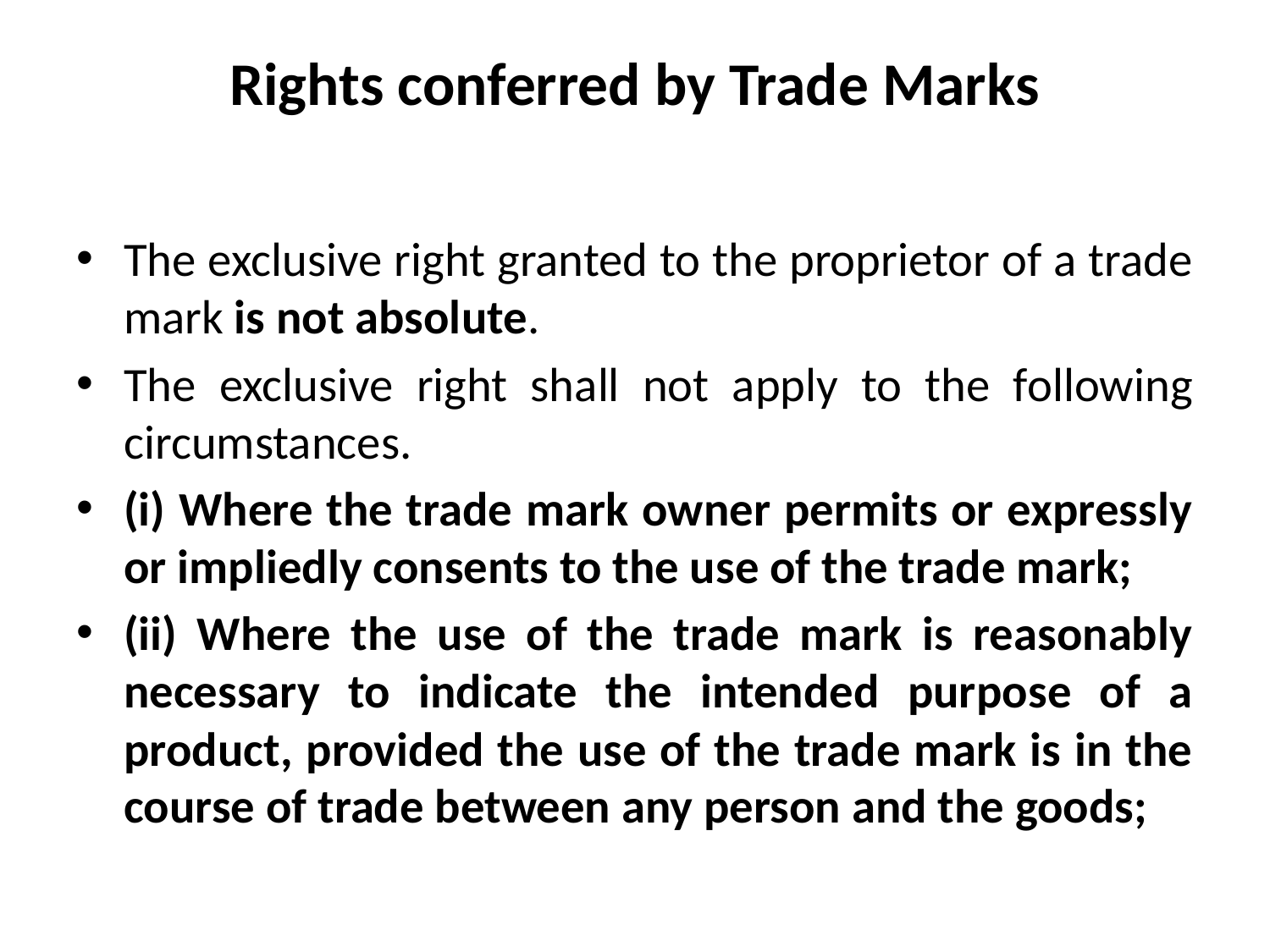

# Rights conferred by Trade Marks
The exclusive right granted to the proprietor of a trade mark is not absolute.
The exclusive right shall not apply to the following circumstances.
(i) Where the trade mark owner permits or expressly or impliedly consents to the use of the trade mark;
(ii) Where the use of the trade mark is reasonably necessary to indicate the intended purpose of a product, provided the use of the trade mark is in the course of trade between any person and the goods;